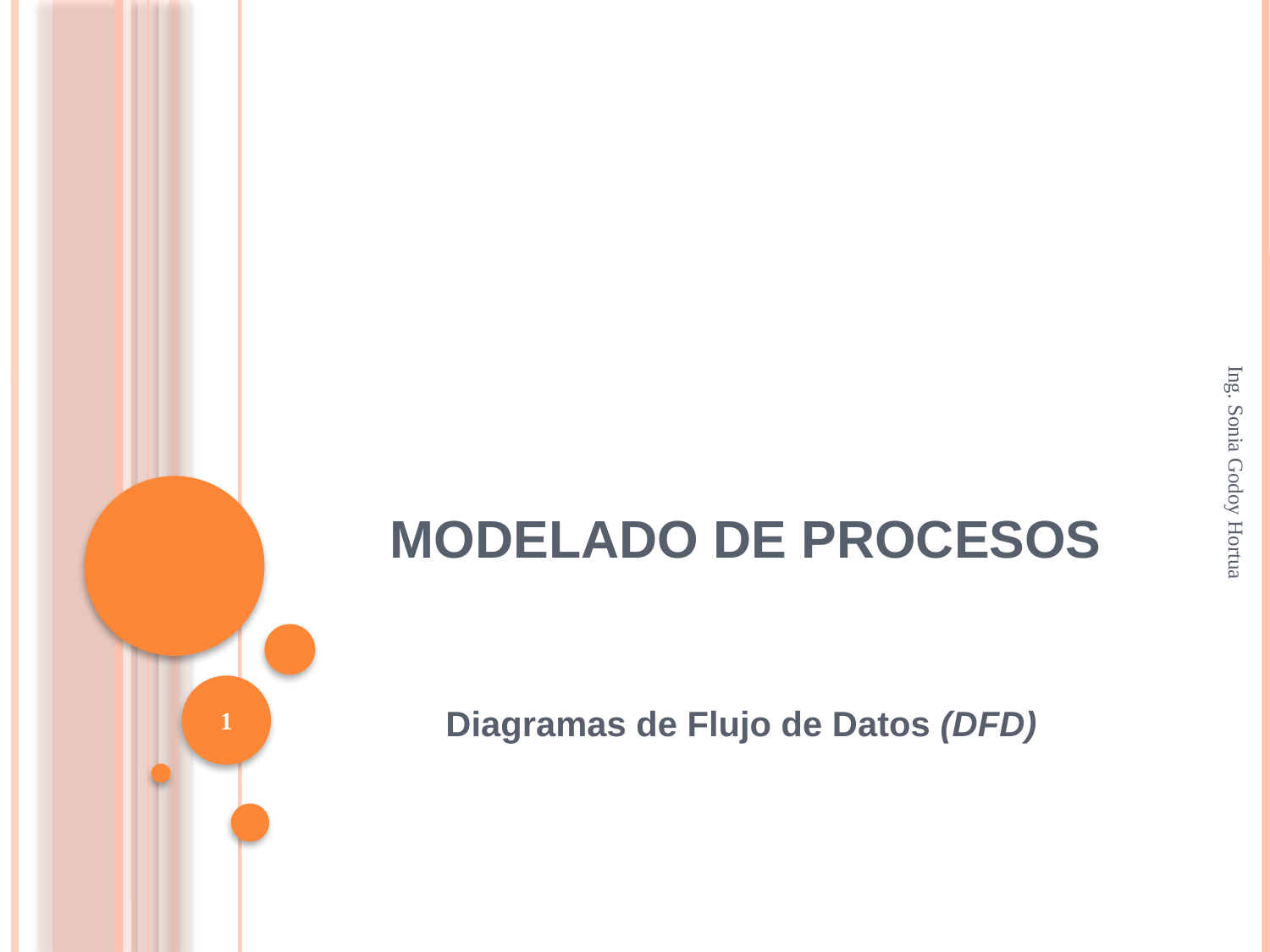

# MODELADO DE PROCESOS
Ing. Sonia Godoy Hortua
1
Diagramas de Flujo de Datos (DFD)